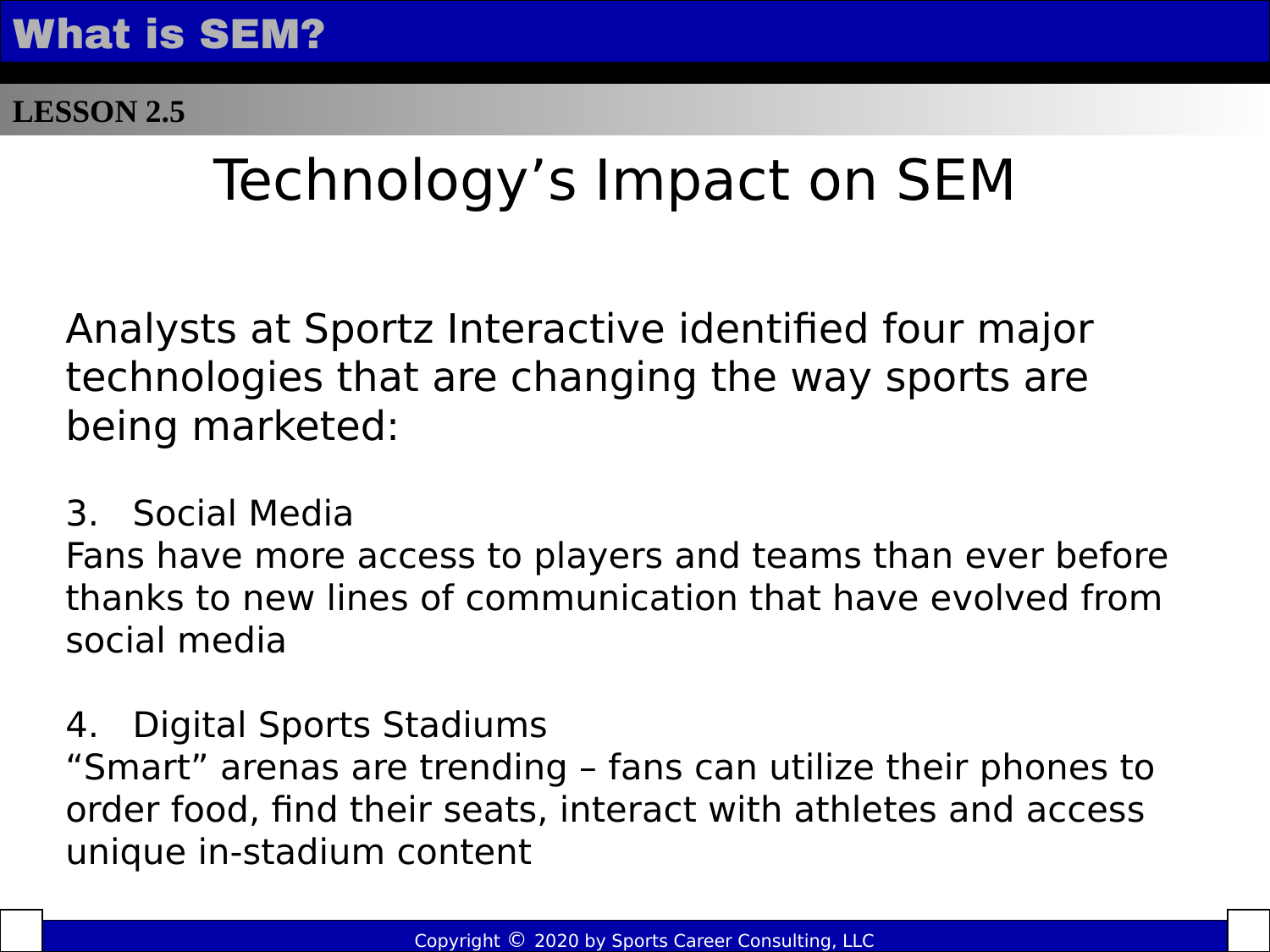

What is SEM?
LESSON 2.5
Technology’s Impact on SEM
Analysts at Sportz Interactive identified four major technologies that are changing the way sports are being marketed:

3.   Social Media
Fans have more access to players and teams than ever before thanks to new lines of communication that have evolved from social media

4.   Digital Sports Stadiums
“Smart” arenas are trending – fans can utilize their phones to order food, find their seats, interact with athletes and access unique in-stadium content

Copyright © 2020 by Sports Career Consulting, LLC